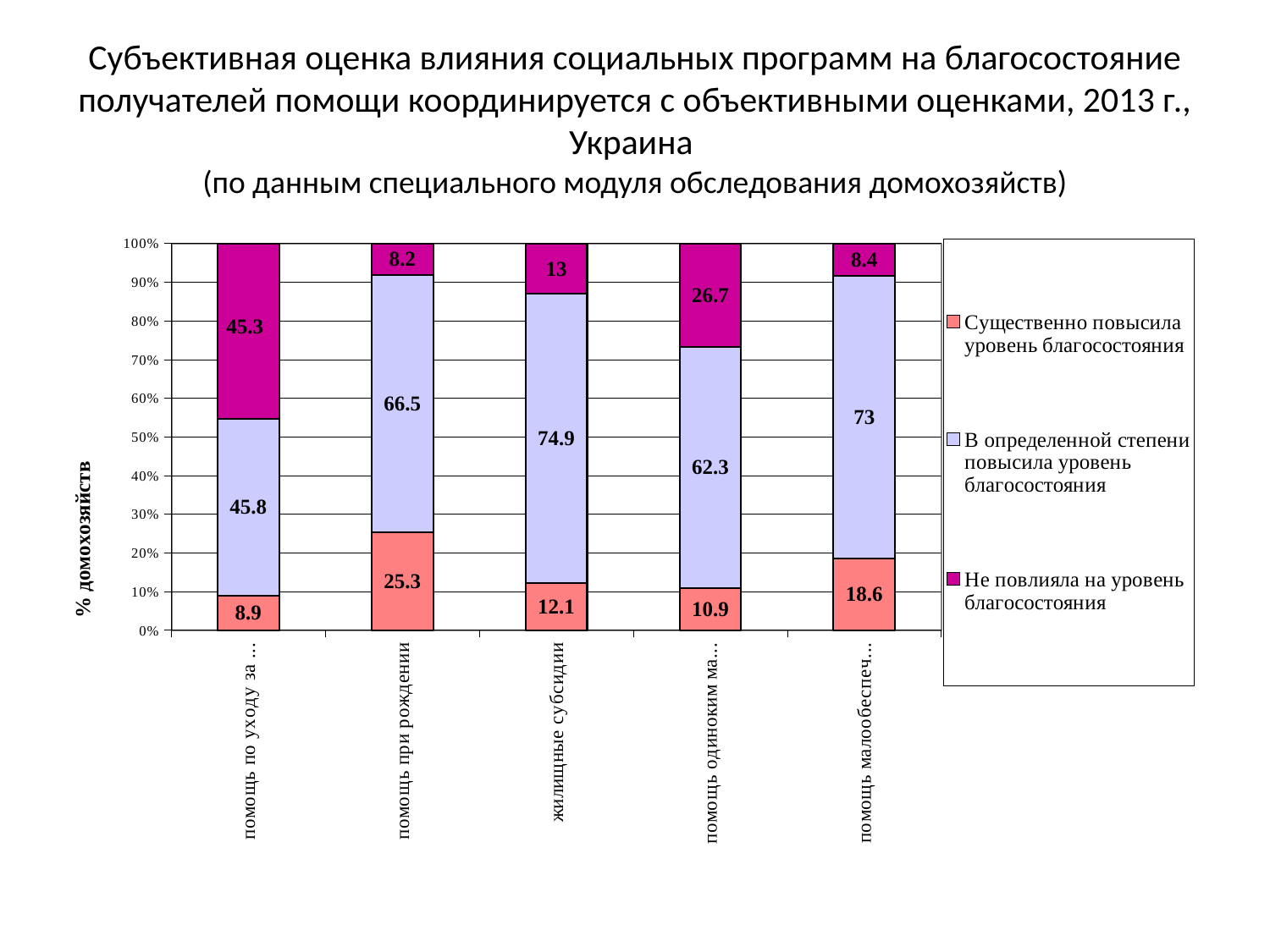

# Субъективная оценка влияния социальных программ на благосостояние получателей помощи координируется с объективными оценками, 2013 г., Украина (по данным специального модуля обследования домохозяйств)

### Chart

| Category | Существенно повысила уровень благосостояния | В определенной степени повысила уровень благосостояния | Не повлияла на уровень благосостояния |
|---|---|---|---|
| помощь по уходу за ребенком | 8.9 | 45.8 | 45.3 |
| помощь при рождении | 25.3 | 66.5 | 8.2 |
| жилищные субсидии | 12.1 | 74.9 | 13.0 |
| помощь одиноким матерям | 10.9 | 62.3 | 26.7 |
| помощь малообеспеченным семьям | 18.6 | 73.0 | 8.4 |